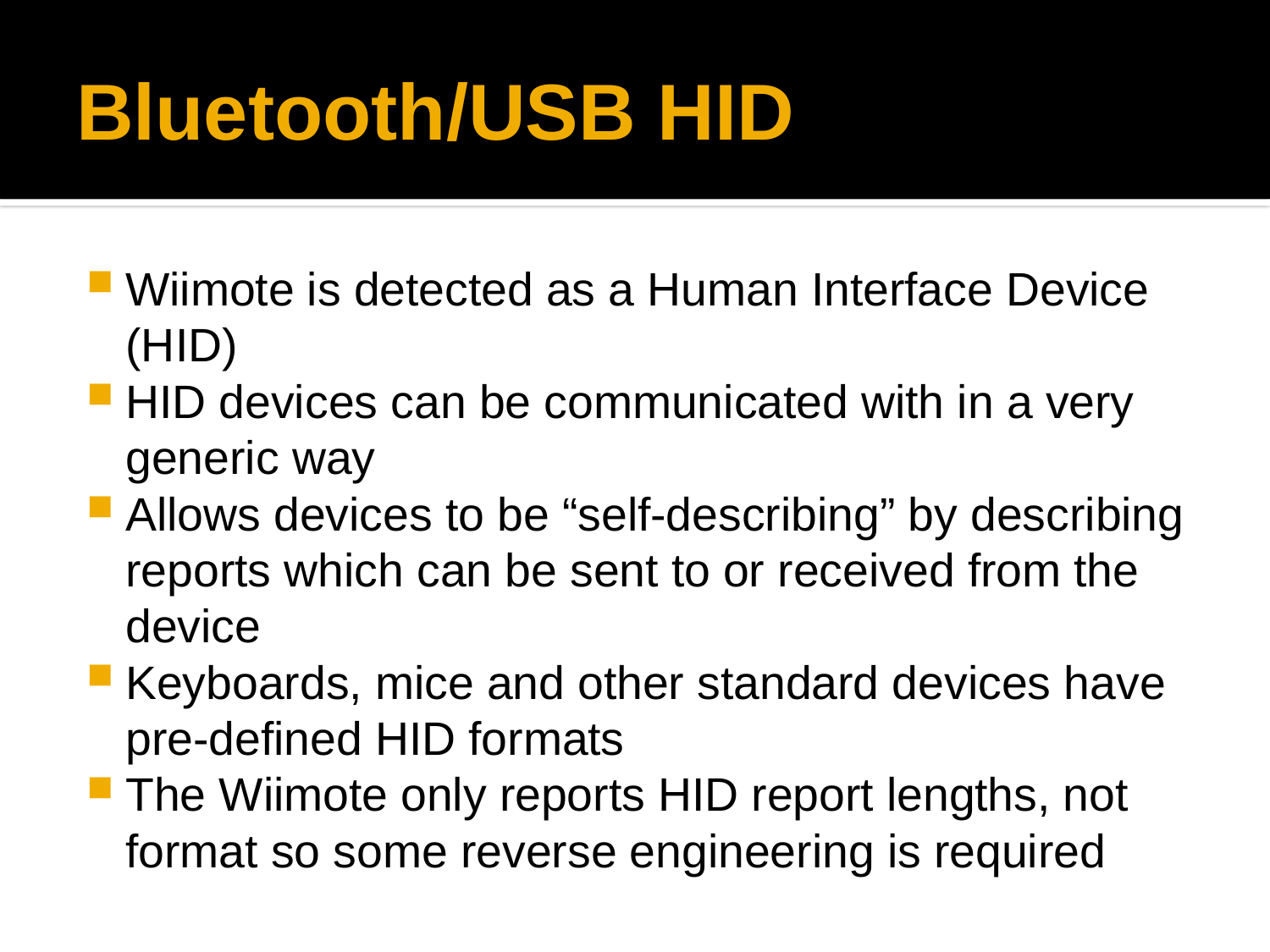

# Bluetooth/USB HID
Wiimote is detected as a Human Interface Device (HID)
HID devices can be communicated with in a very generic way
Allows devices to be “self-describing” by describing reports which can be sent to or received from the device
Keyboards, mice and other standard devices have pre-defined HID formats
The Wiimote only reports HID report lengths, not format so some reverse engineering is required